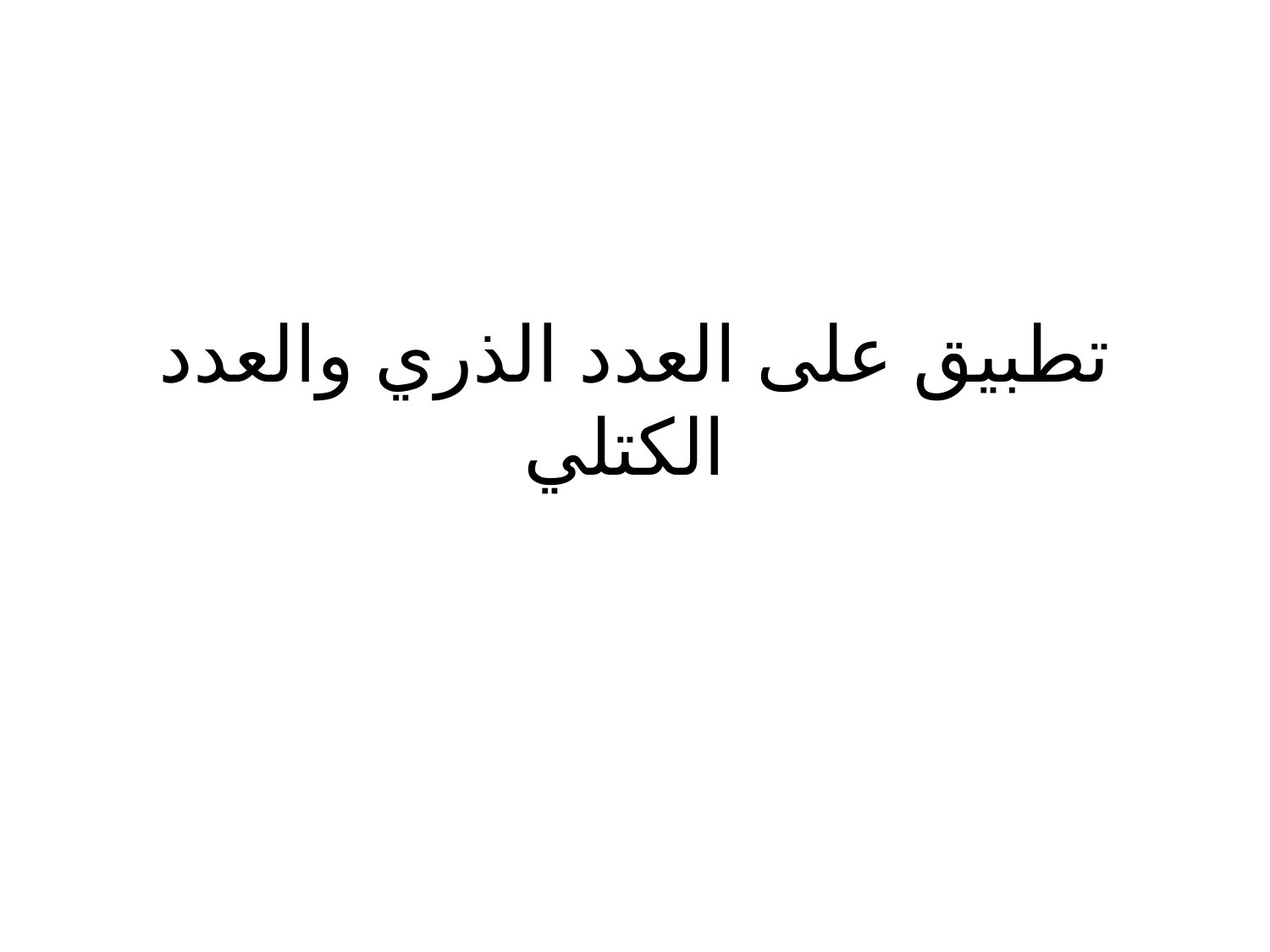

# تطبيق على العدد الذري والعدد الكتلي